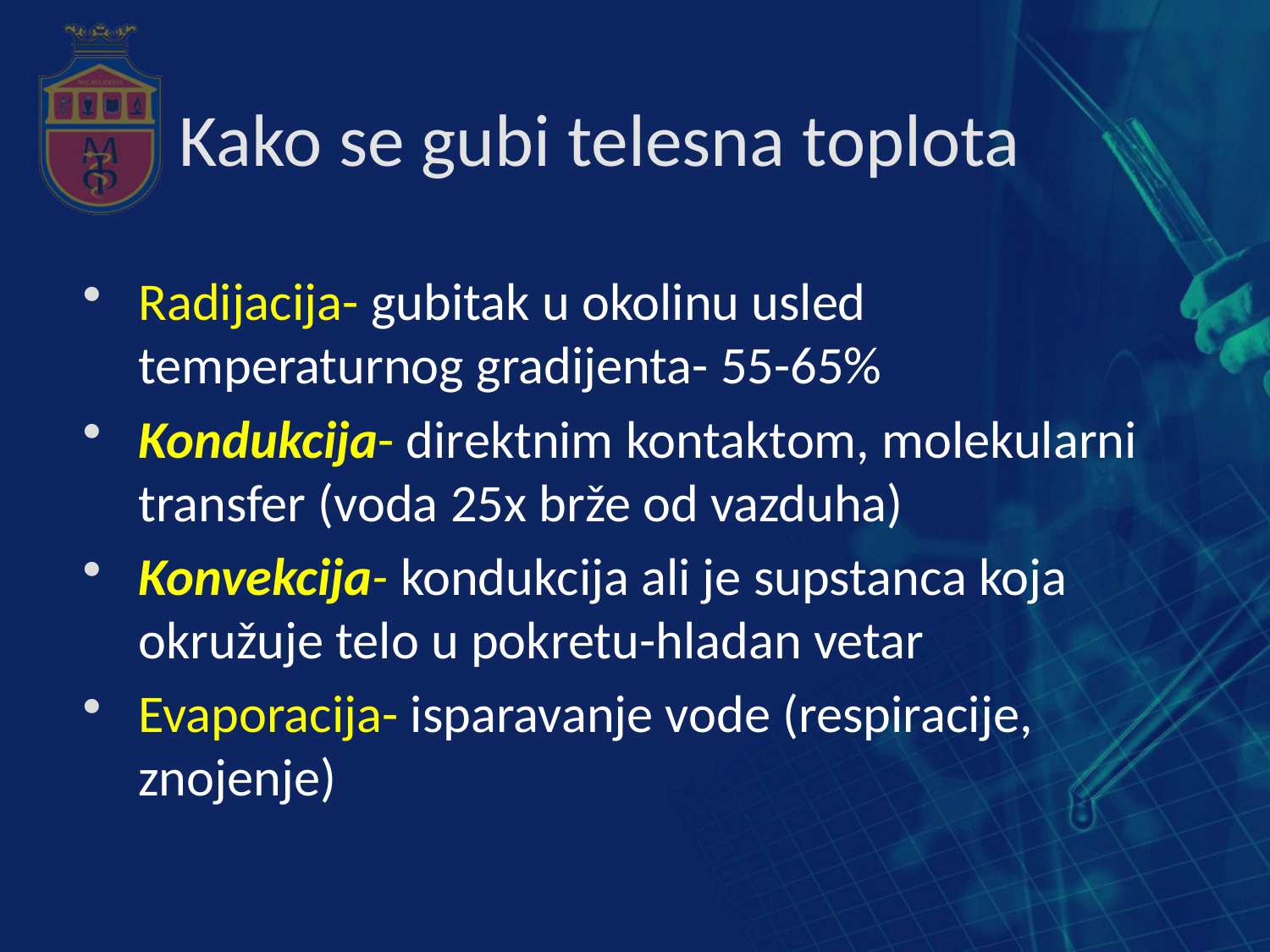

# Kako se gubi telesna toplota
Radijacija- gubitak u okolinu usled temperaturnog gradijenta- 55-65%
Kondukcija- direktnim kontaktom, molekularni transfer (voda 25x brže od vazduha)
Konvekcija- kondukcija ali je supstanca koja okružuje telo u pokretu-hladan vetar
Evaporacija- isparavanje vode (respiracije, znojenje)